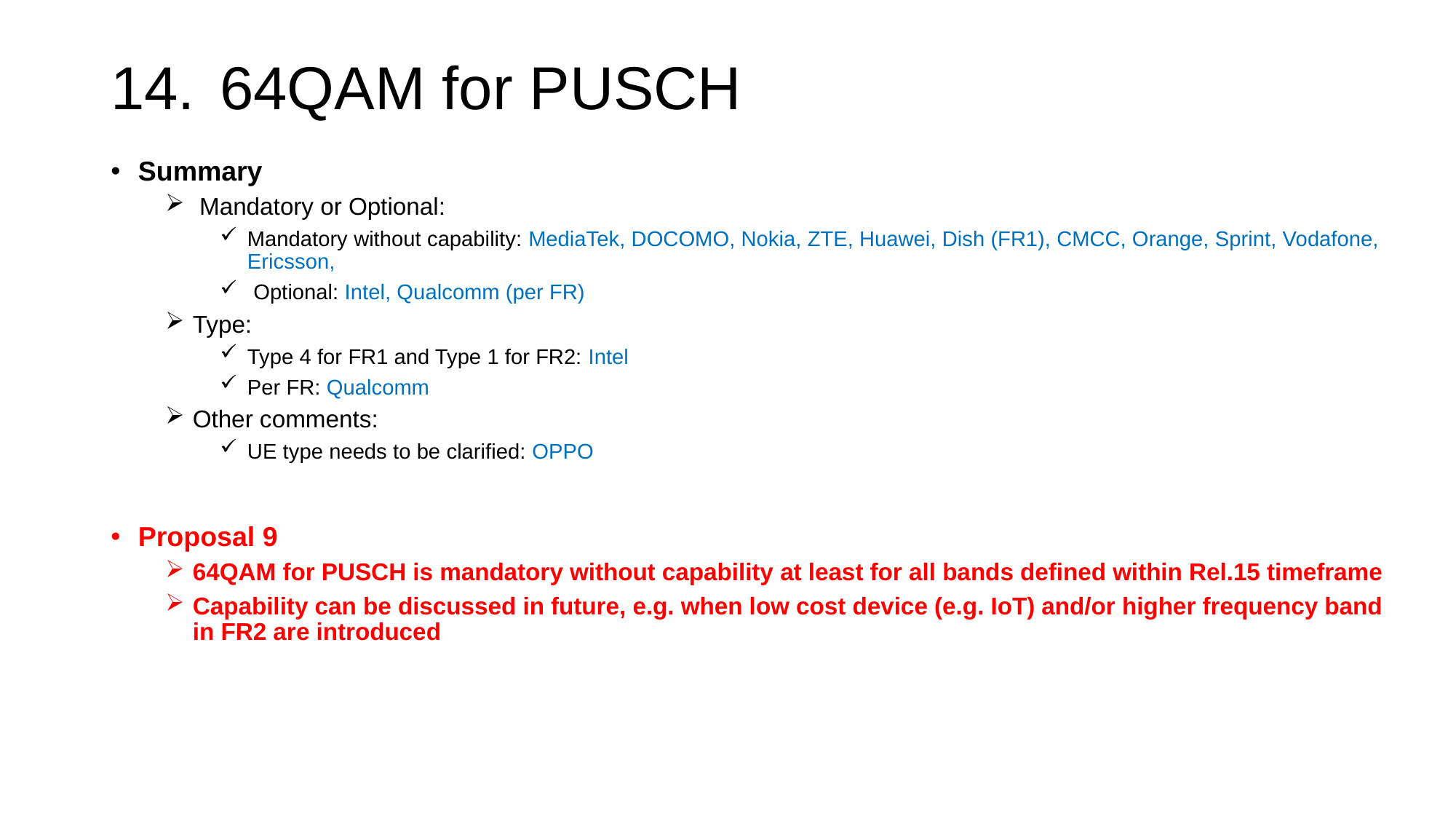

# 14.	64QAM for PUSCH
Summary
 Mandatory or Optional:
Mandatory without capability: MediaTek, DOCOMO, Nokia, ZTE, Huawei, Dish (FR1), CMCC, Orange, Sprint, Vodafone, Ericsson,
 Optional: Intel, Qualcomm (per FR)
Type:
Type 4 for FR1 and Type 1 for FR2: Intel
Per FR: Qualcomm
Other comments:
UE type needs to be clarified: OPPO

Proposal 9
64QAM for PUSCH is mandatory without capability at least for all bands defined within Rel.15 timeframe
Capability can be discussed in future, e.g. when low cost device (e.g. IoT) and/or higher frequency band in FR2 are introduced